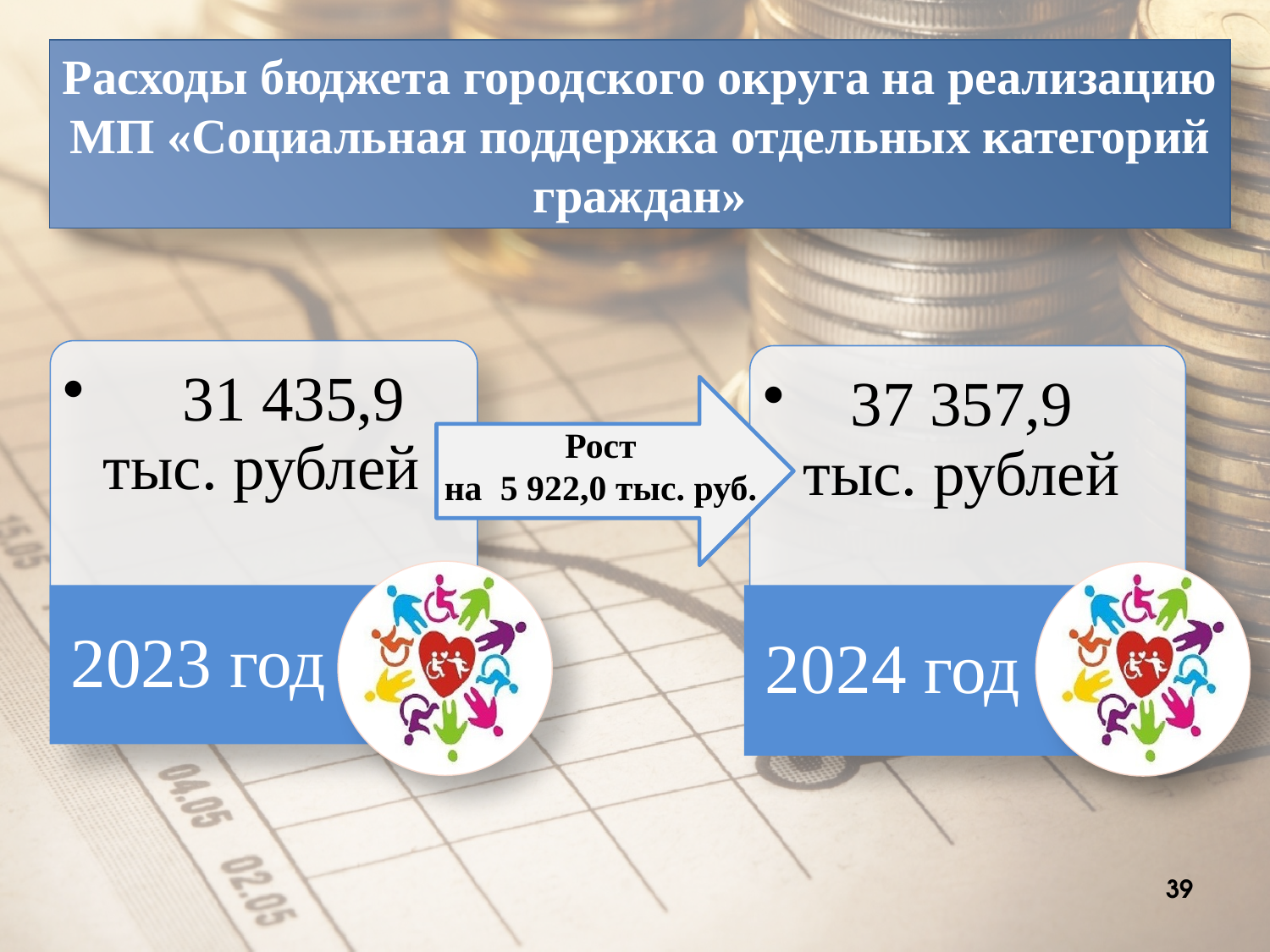

Расходы бюджета городского округа на реализацию МП «Социальная поддержка отдельных категорий граждан»
     31 435,9    тыс. рублей
2023 год
   37 357,9 тыс. рублей
2024 год

Рост
на  5 922,0 тыс. руб.
39